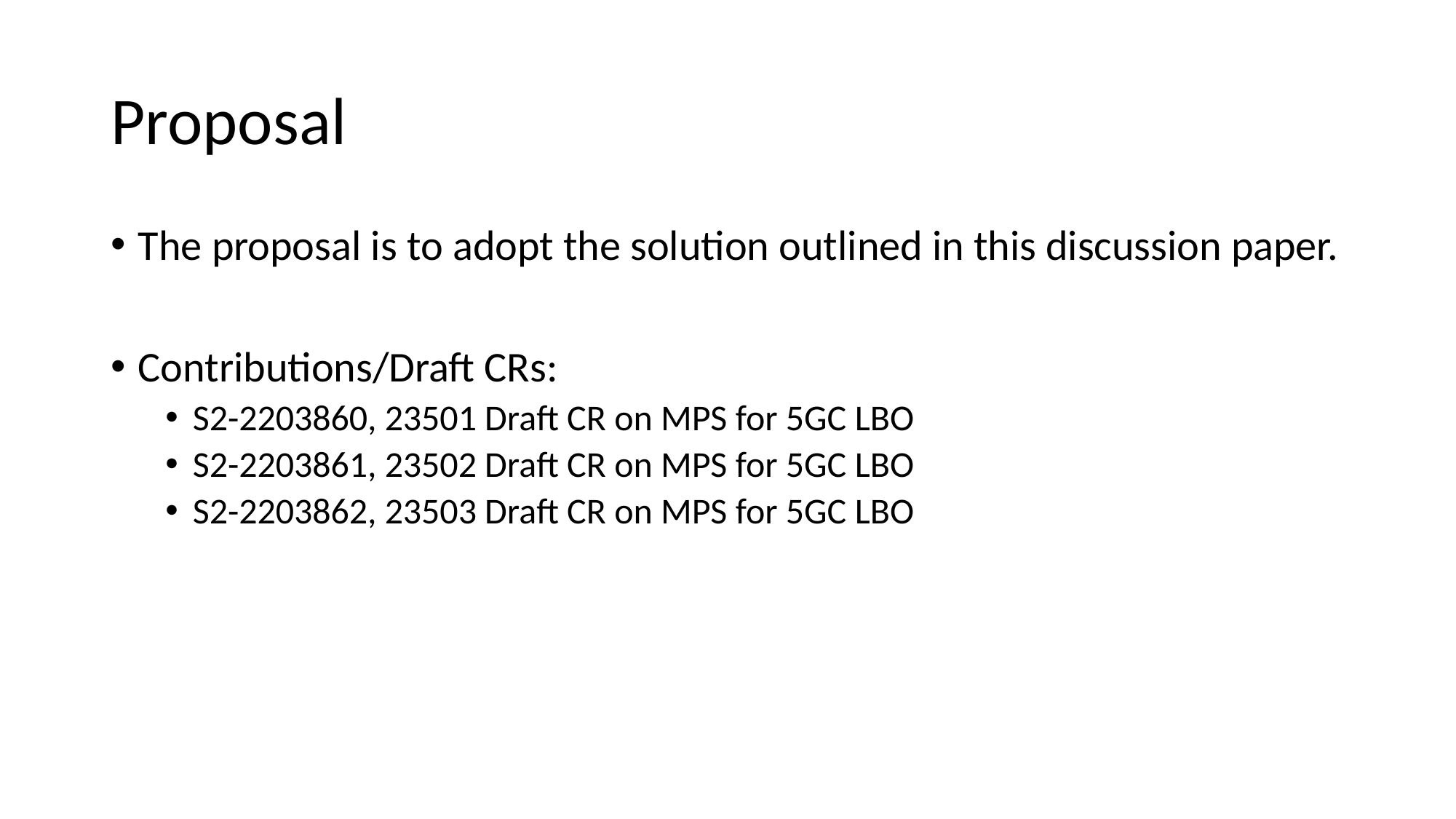

# Proposal
The proposal is to adopt the solution outlined in this discussion paper.

Contributions/Draft CRs:
S2-2203860, 23501 Draft CR on MPS for 5GC LBO
S2-2203861, 23502 Draft CR on MPS for 5GC LBO
S2-2203862, 23503 Draft CR on MPS for 5GC LBO